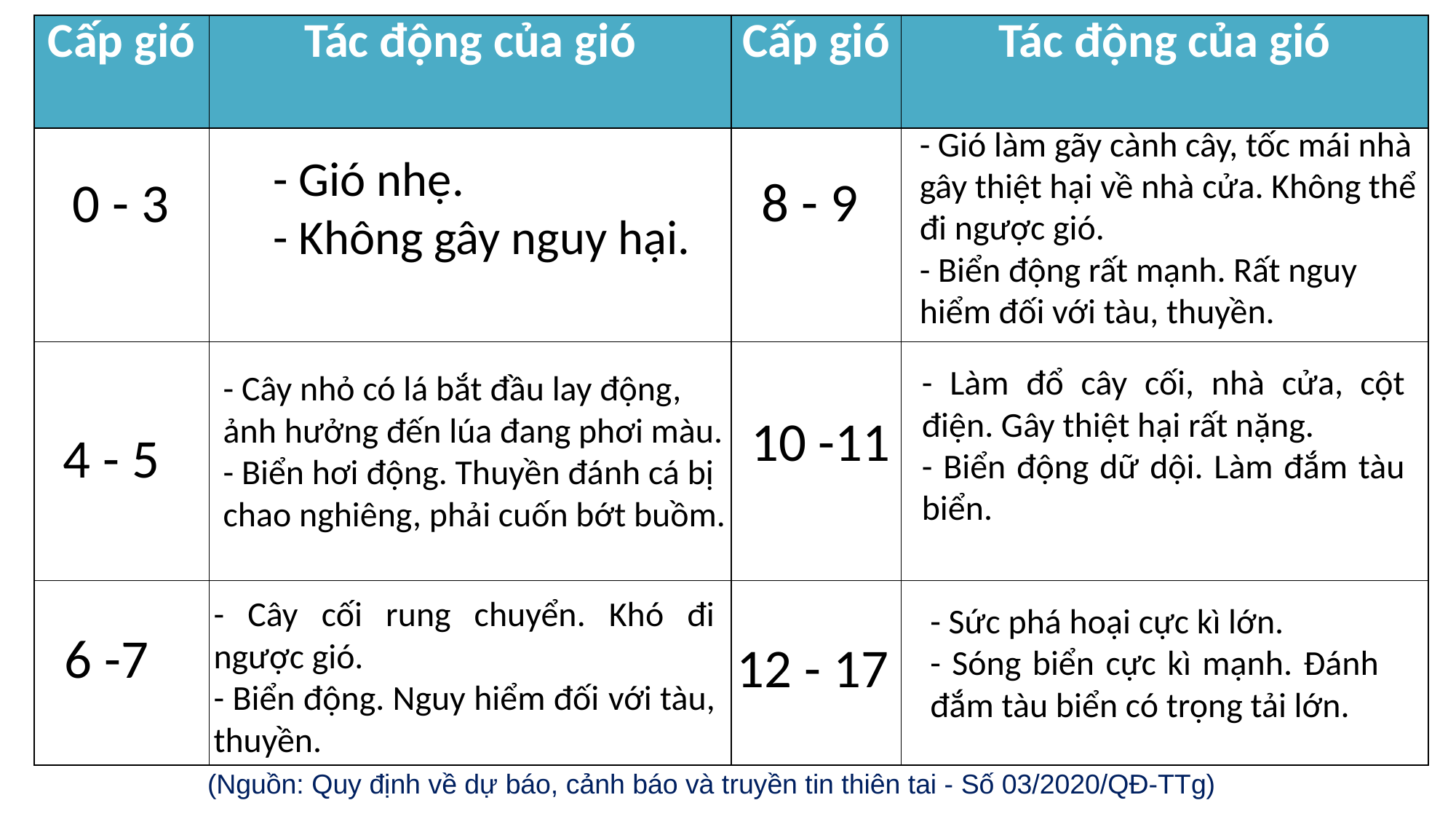

| Cấp gió | Tác động của gió | Cấp gió | Tác động của gió |
| --- | --- | --- | --- |
|  |  |  |  |
|  |  |  |  |
|  |  |  |  |
- Gió làm gãy cành cây, tốc mái nhà gây thiệt hại về nhà cửa. Không thể đi ngược gió.
- Biển động rất mạnh. Rất nguy hiểm đối với tàu, thuyền.
- Gió nhẹ.
- Không gây nguy hại.
8 - 9
0 - 3
- Làm đổ cây cối, nhà cửa, cột điện. Gây thiệt hại rất nặng.
- Biển động dữ dội. Làm đắm tàu biển.
- Cây nhỏ có lá bắt đầu lay động, ảnh hưởng đến lúa đang phơi màu.
- Biển hơi động. Thuyền đánh cá bị chao nghiêng, phải cuốn bớt buồm.
10 -11
4 - 5
- Cây cối rung chuyển. Khó đi ngược gió.
- Biển động. Nguy hiểm đối với tàu, thuyền.
- Sức phá hoại cực kì lớn.
- Sóng biển cực kì mạnh. Đánh đắm tàu biển có trọng tải lớn.
6 -7
12 - 17
(Nguồn: Quy định về dự báo, cảnh báo và truyền tin thiên tai - Số 03/2020/QĐ-TTg)